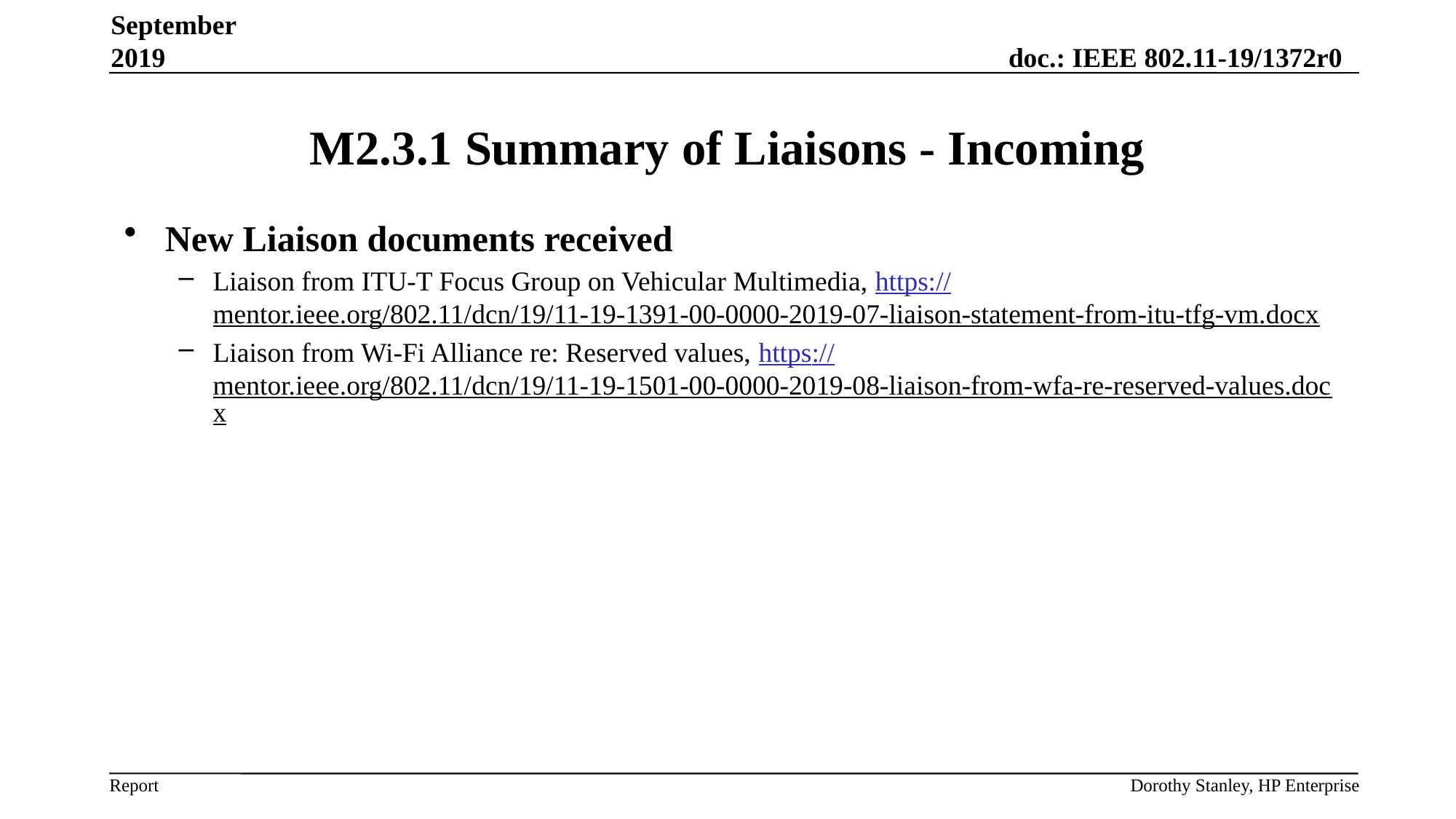

September 2019
# M2.3.1 Summary of Liaisons - Incoming
New Liaison documents received
Liaison from ITU-T Focus Group on Vehicular Multimedia, https://mentor.ieee.org/802.11/dcn/19/11-19-1391-00-0000-2019-07-liaison-statement-from-itu-tfg-vm.docx
Liaison from Wi-Fi Alliance re: Reserved values, https://mentor.ieee.org/802.11/dcn/19/11-19-1501-00-0000-2019-08-liaison-from-wfa-re-reserved-values.docx
Dorothy Stanley, HP Enterprise